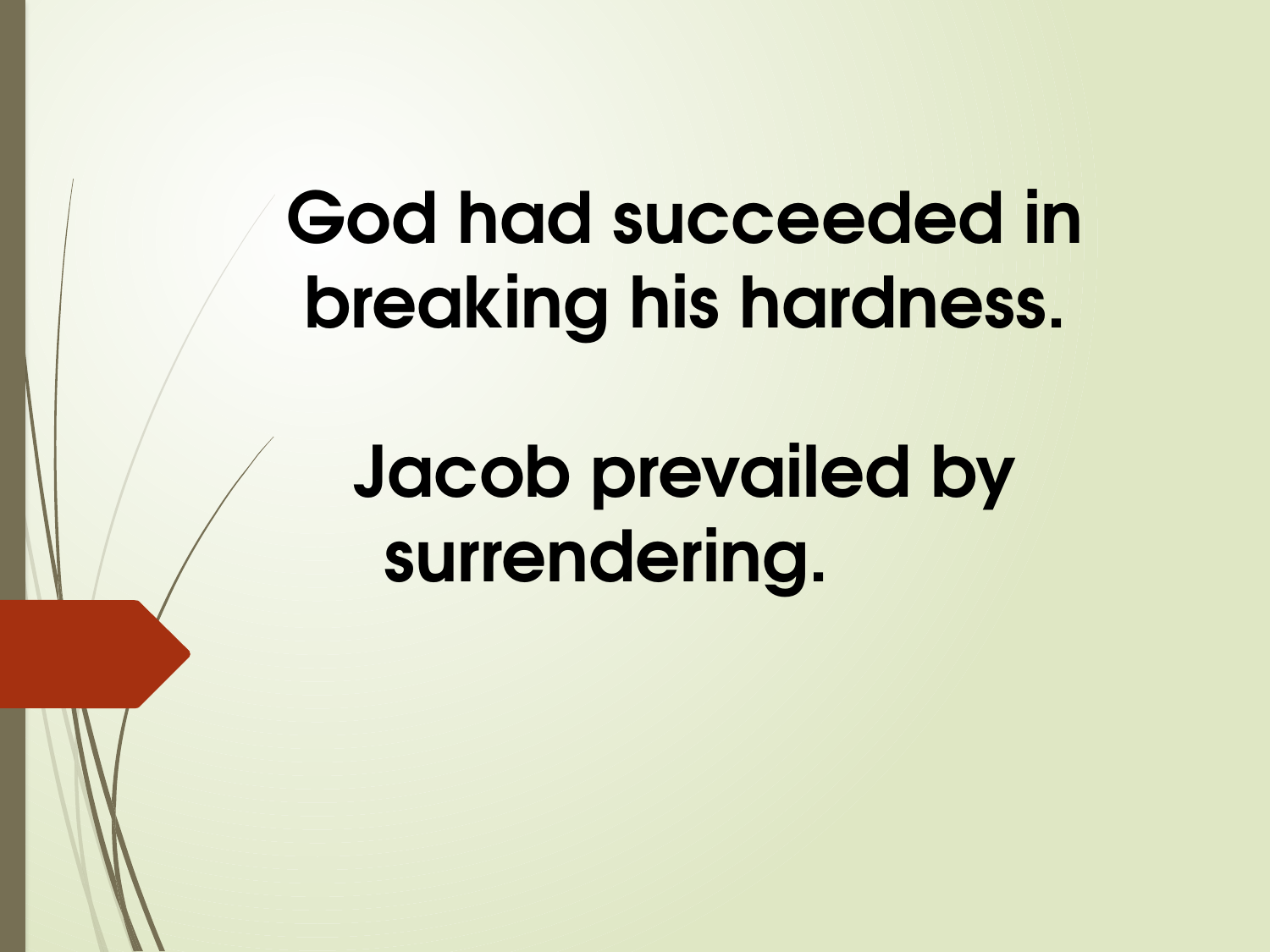

God had succeeded in breaking his hardness.

Jacob prevailed by surrendering.